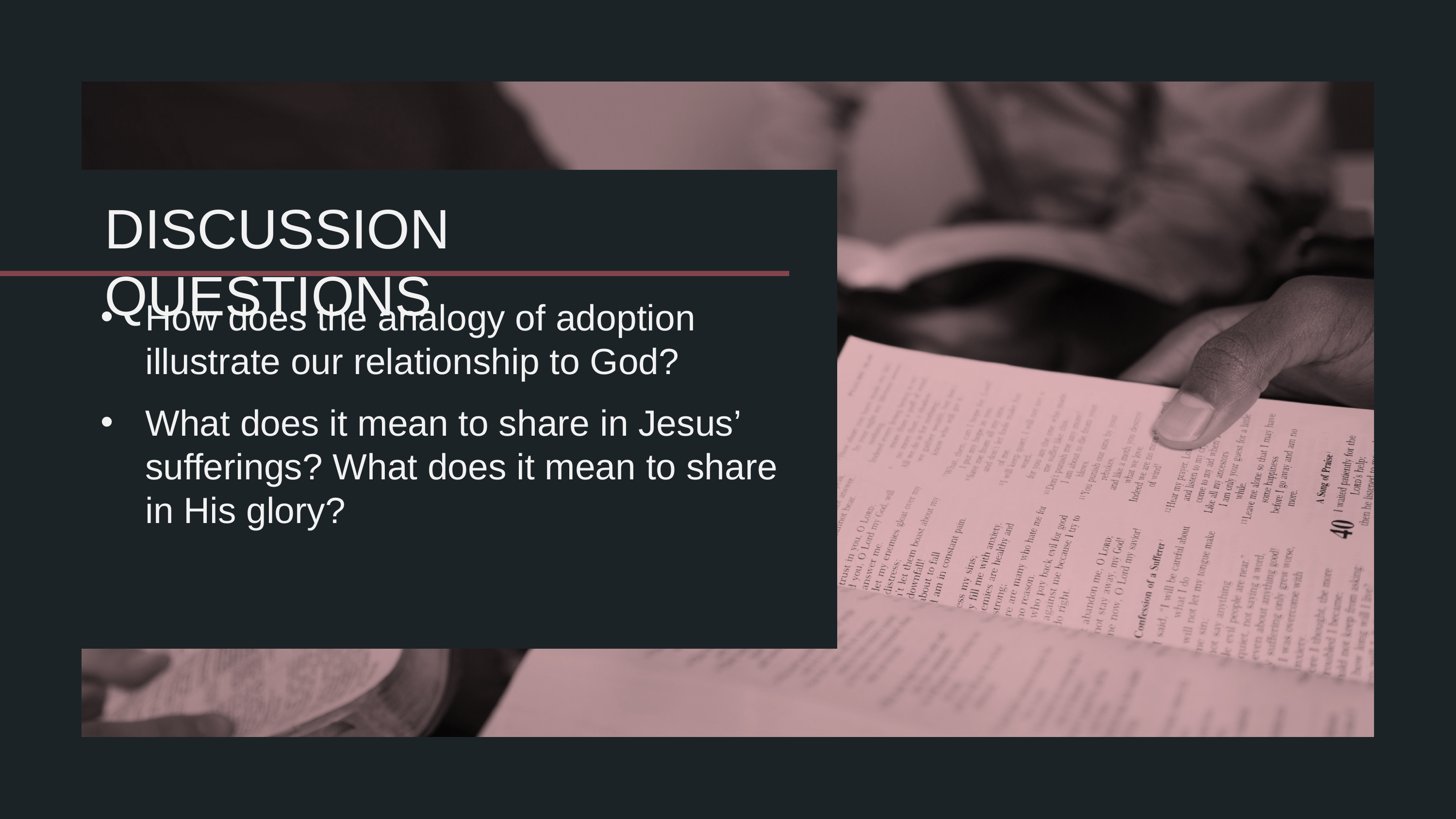

How does the analogy of adoption illustrate our relationship to God?
What does it mean to share in Jesus’ sufferings? What does it mean to share in His glory?